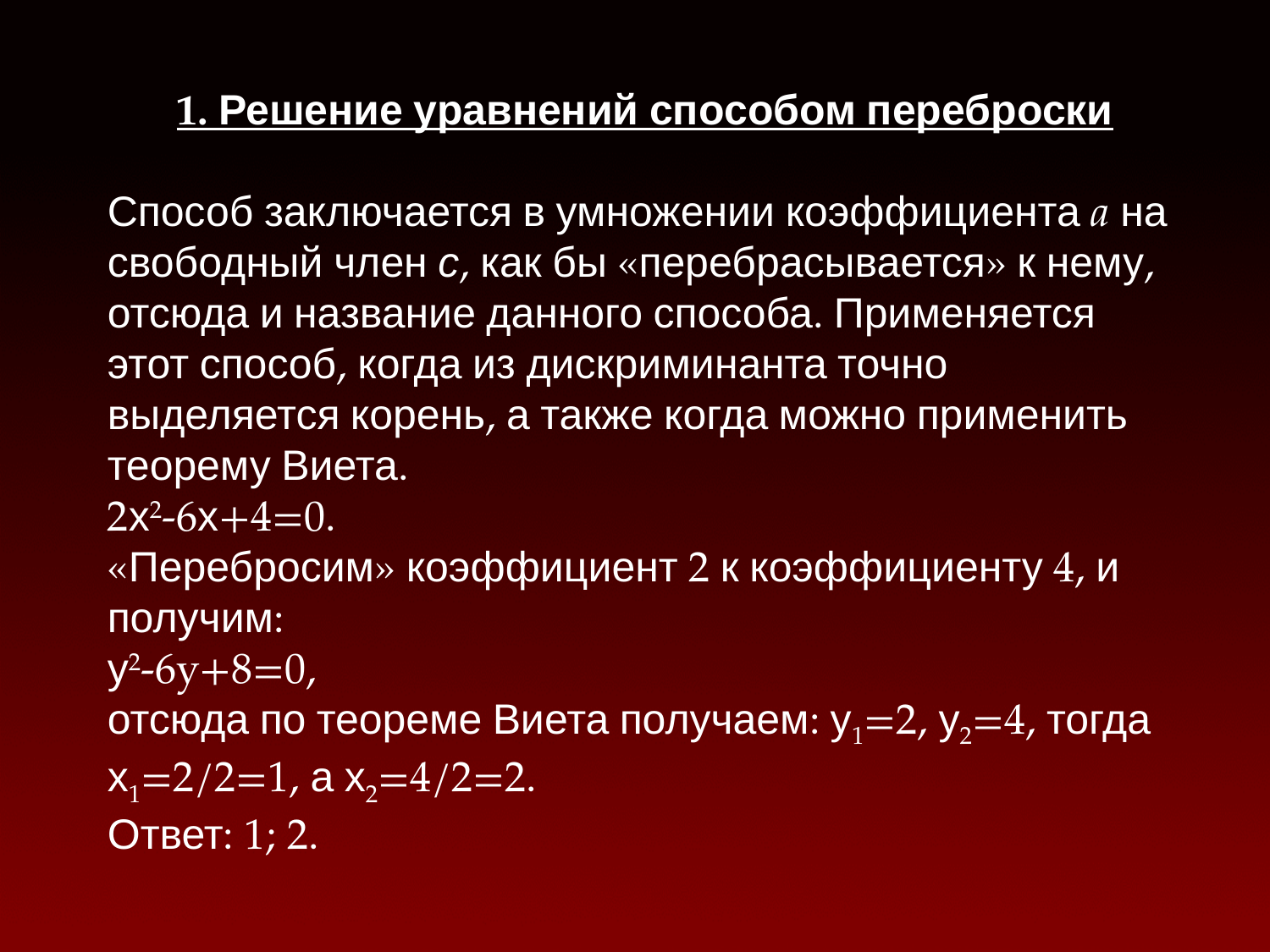

1. Решение уравнений способом переброски

Способ заключается в умножении коэффициента a на свободный член с, как бы «перебрасывается» к нему, отсюда и название данного способа. Применяется этот способ, когда из дискриминанта точно выделяется корень, а также когда можно применить теорему Виета.
2х2-6х+4=0.
«Перебросим» коэффициент 2 к коэффициенту 4, и получим:
у2-6y+8=0,
отсюда по теореме Виета получаем: у1=2, у2=4, тогда х1=2/2=1, а х2=4/2=2.
Ответ: 1; 2.